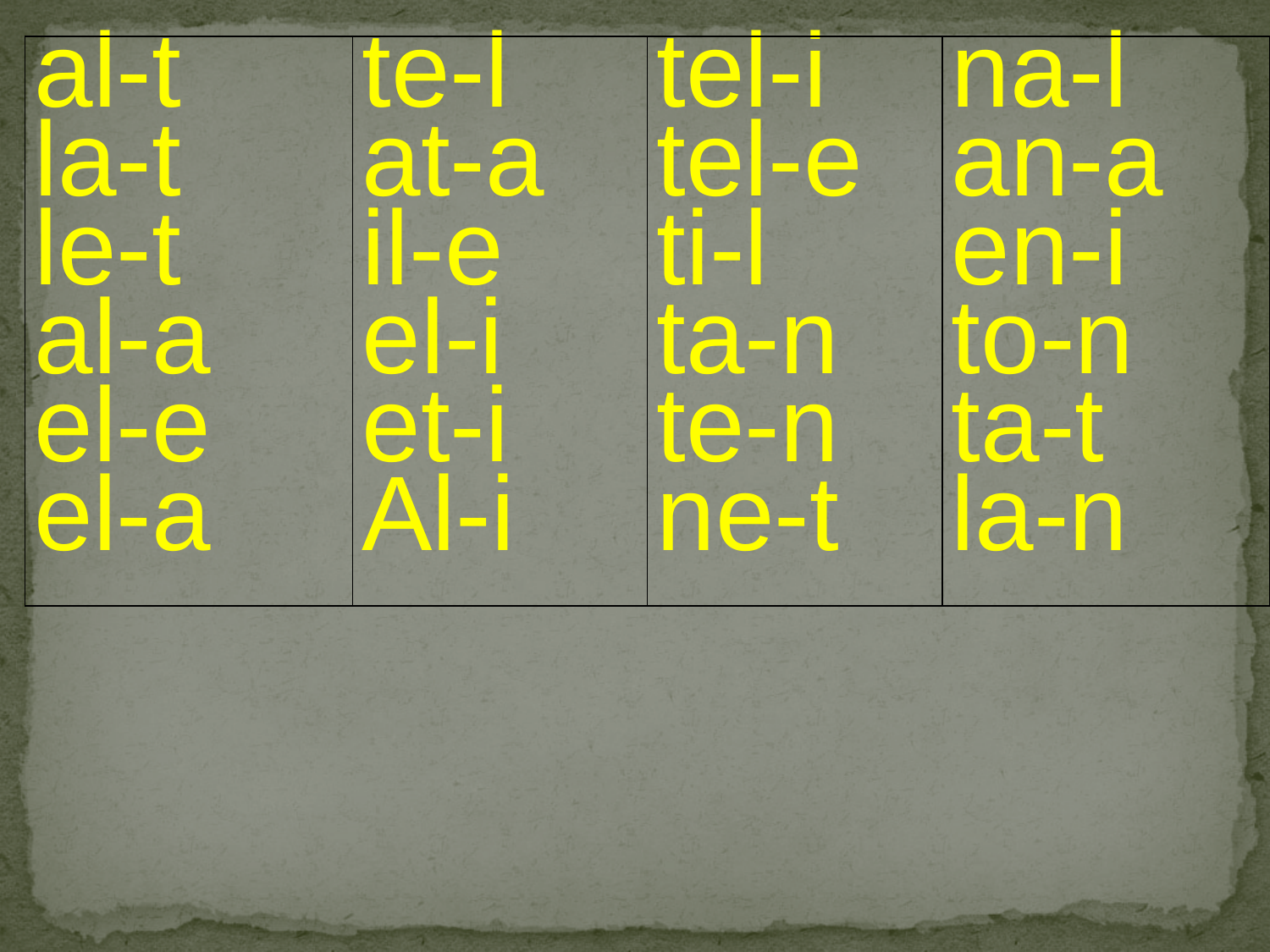

| al-t la-t le-t al-a el-e el-a | te-l at-a il-e el-i et-i Al-i | tel-i tel-e ti-l ta-n te-n ne-t | na-l an-a en-i to-n ta-t la-n |
| --- | --- | --- | --- |